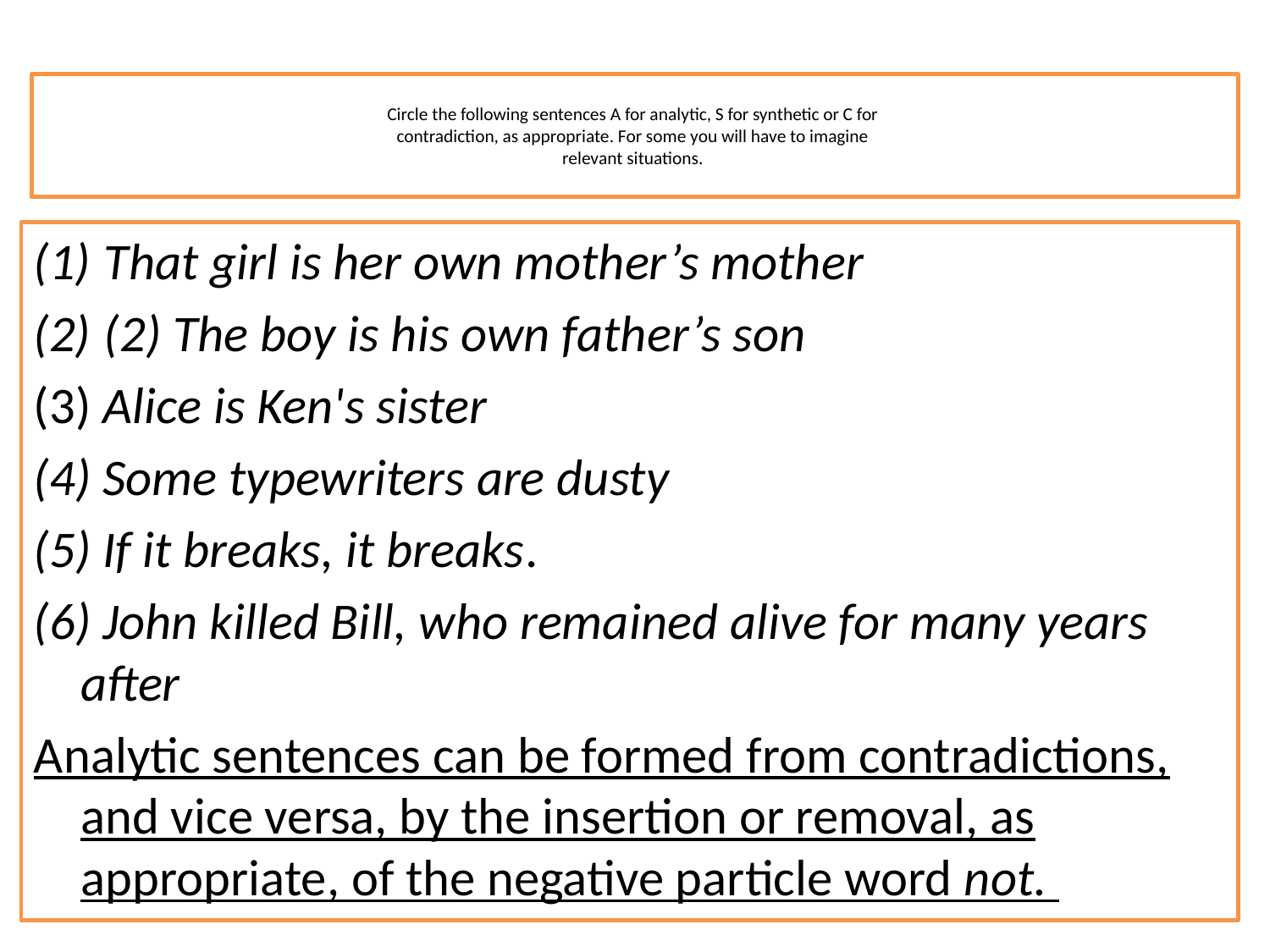

# Circle the following sentences A for analytic, S for synthetic or C for contradiction, as appropriate. For some you will have to imagine relevant situations.
That girl is her own mother’s mother
(2) The boy is his own father’s son
(3) Alice is Ken's sister
(4) Some typewriters are dusty
(5) If it breaks, it breaks.
(6) John killed Bill, who remained alive for many years after
Analytic sentences can be formed from contradictions, and vice versa, by the insertion or removal, as appropriate, of the negative particle word not.